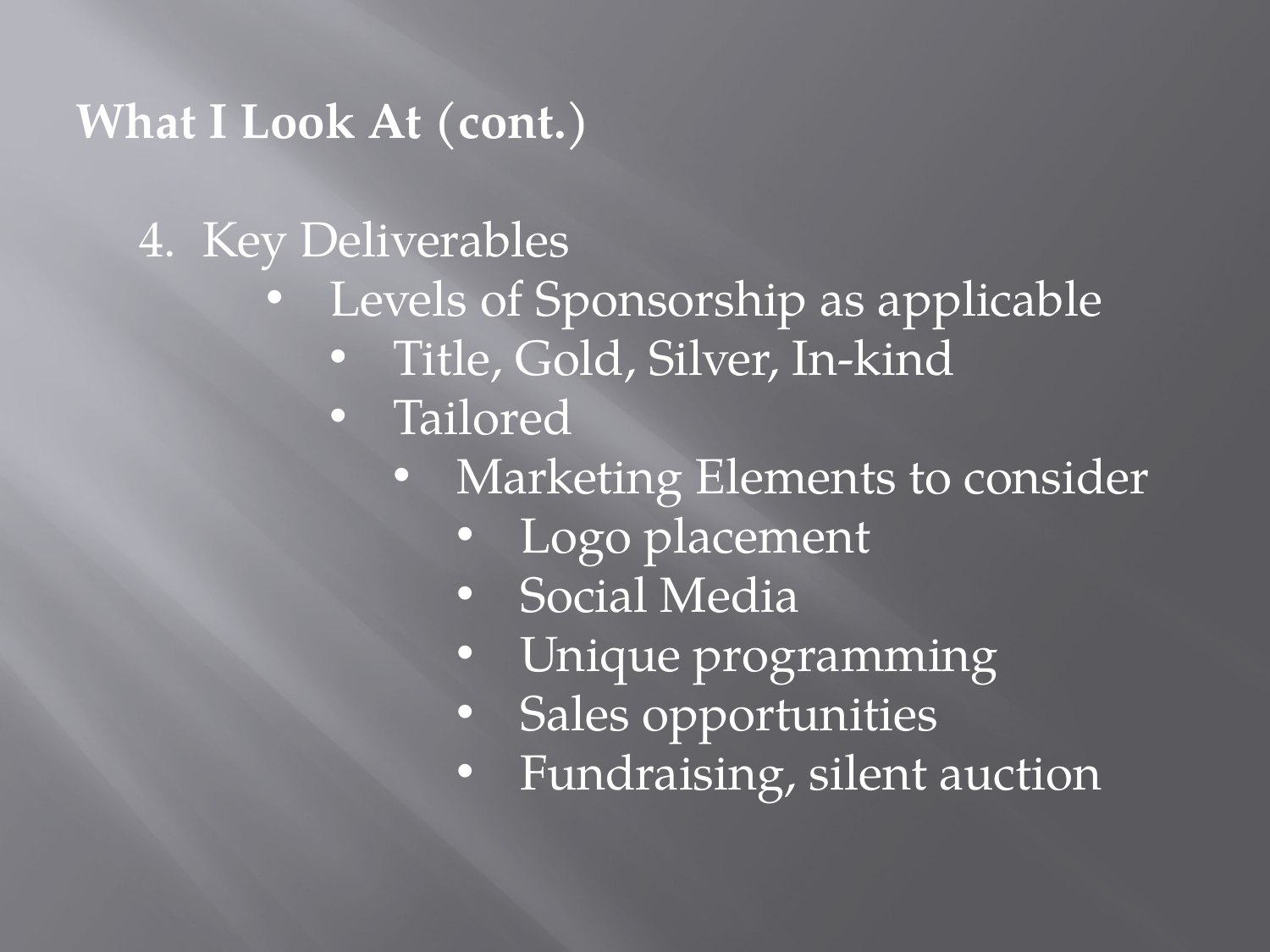

What I Look At (cont.)

Key Deliverables
Levels of Sponsorship as applicable
Title, Gold, Silver, In-kind
Tailored
Marketing Elements to consider
Logo placement
Social Media
Unique programming
Sales opportunities
Fundraising, silent auction